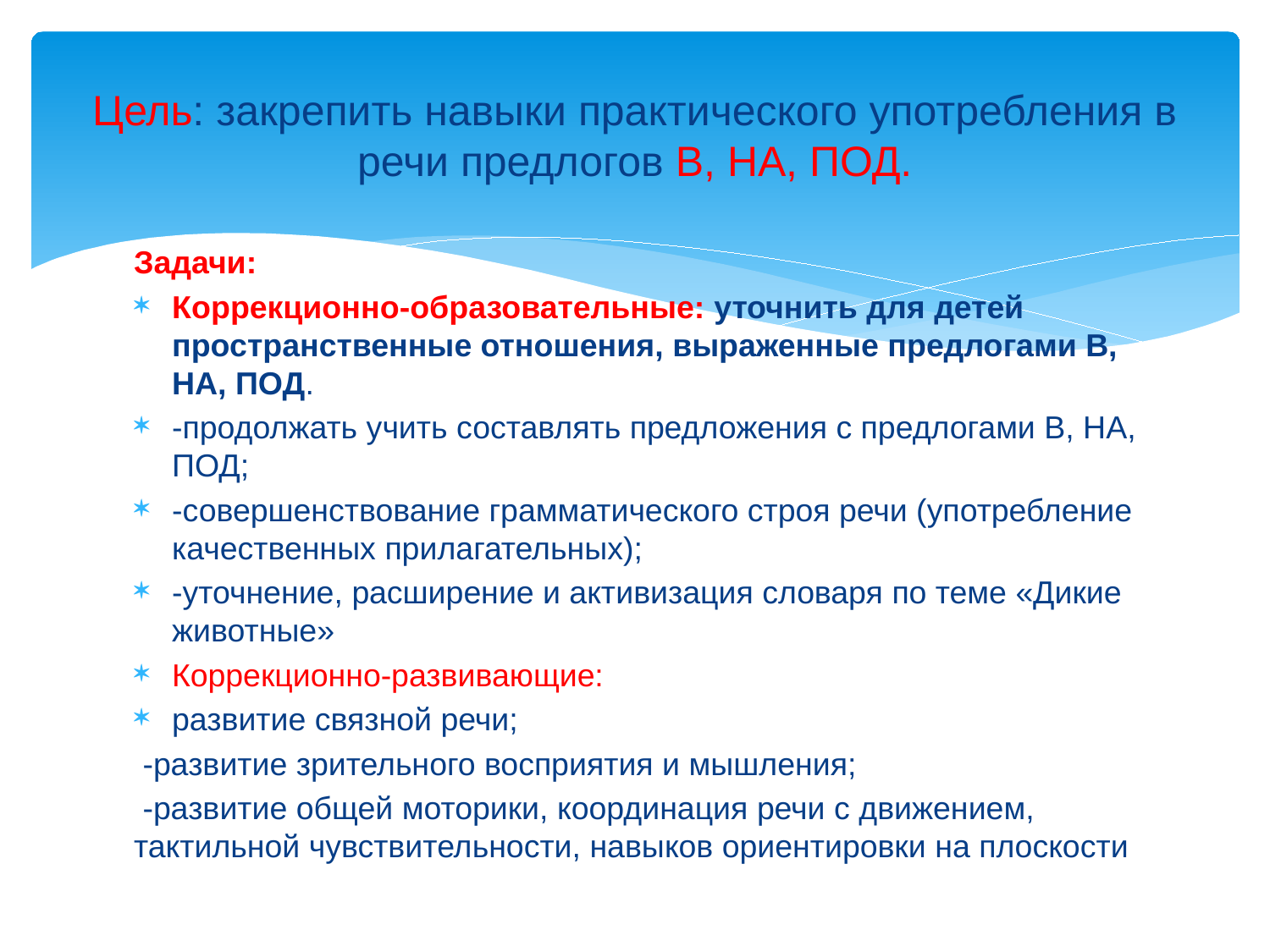

# Цель: закрепить навыки практического употребления в речи предлогов В, НА, ПОД.
Задачи:
Коррекционно-образовательные: уточнить для детей пространственные отношения, выраженные предлогами В, НА, ПОД.
-продолжать учить составлять предложения с предлогами В, НА, ПОД;
-совершенствование грамматического строя речи (употребление качественных прилагательных);
-уточнение, расширение и активизация словаря по теме «Дикие животные»
Коррекционно-развивающие:
развитие связной речи;
 -развитие зрительного восприятия и мышления;
 -развитие общей моторики, координация речи с движением, тактильной чувствительности, навыков ориентировки на плоскости